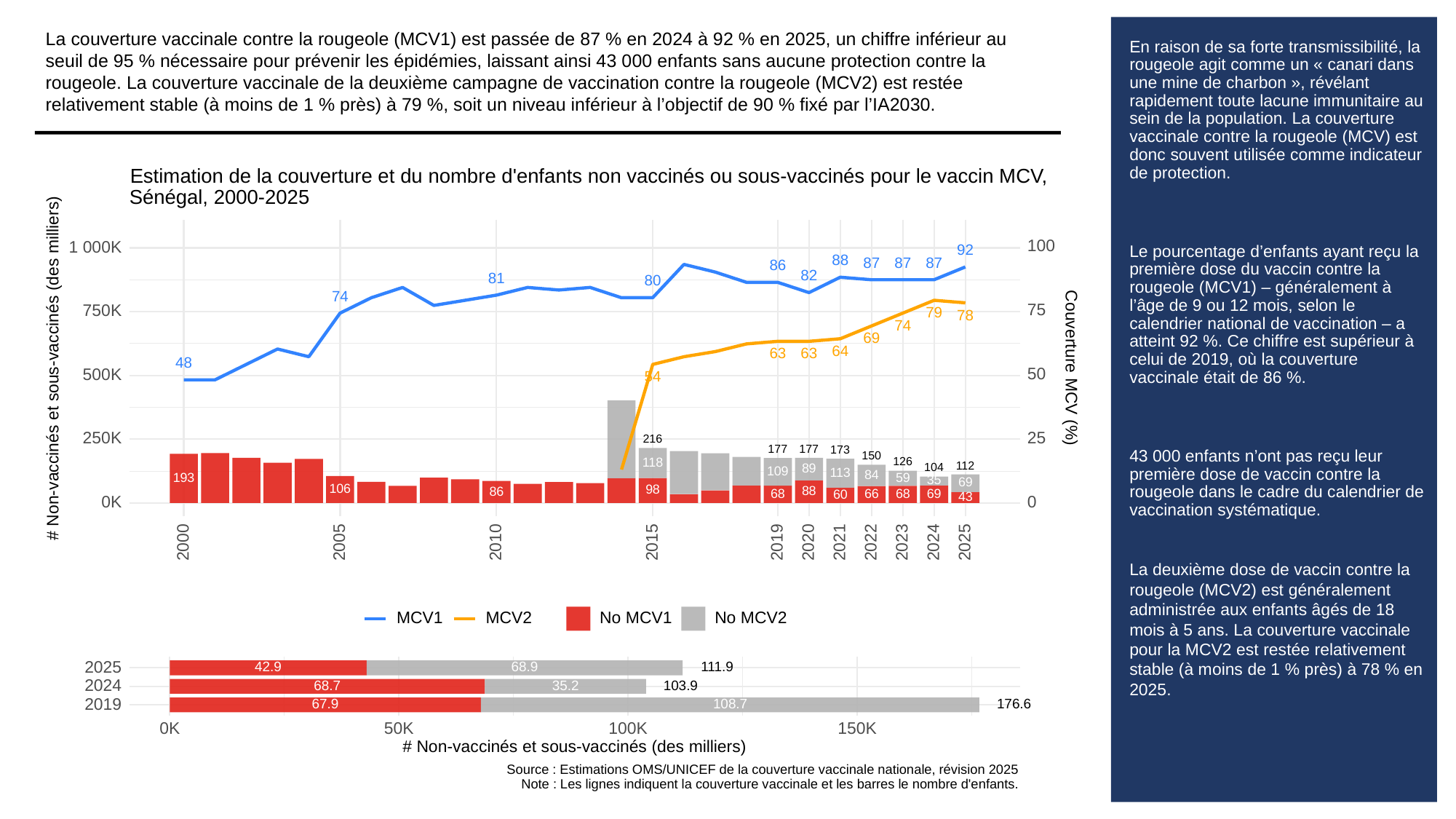

La couverture vaccinale contre la rougeole (MCV1) est passée de 87 % en 2024 à 92 % en 2025, un chiffre inférieur au seuil de 95 % nécessaire pour prévenir les épidémies, laissant ainsi 43 000 enfants sans aucune protection contre la rougeole. La couverture vaccinale de la deuxième campagne de vaccination contre la rougeole (MCV2) est restée relativement stable (à moins de 1 % près) à 79 %, soit un niveau inférieur à l’objectif de 90 % fixé par l’IA2030.
# En raison de sa forte transmissibilité, la rougeole agit comme un « canari dans une mine de charbon », révélant rapidement toute lacune immunitaire au sein de la population. La couverture vaccinale contre la rougeole (MCV) est donc souvent utilisée comme indicateur de protection.

Le pourcentage d’enfants ayant reçu la première dose du vaccin contre la rougeole (MCV1) – généralement à l’âge de 9 ou 12 mois, selon le calendrier national de vaccination – a atteint 92 %. Ce chiffre est supérieur à celui de 2019, où la couverture vaccinale était de 86 %.

43 000 enfants n’ont pas reçu leur première dose de vaccin contre la rougeole dans le cadre du calendrier de vaccination systématique.

La deuxième dose de vaccin contre la rougeole (MCV2) est généralement administrée aux enfants âgés de 18 mois à 5 ans. La couverture vaccinale pour la MCV2 est restée relativement stable (à moins de 1 % près) à 78 % en 2025.

Estimation de la couverture et du nombre d'enfants non vaccinés ou sous-vaccinés pour le vaccin MCV,
Sénégal, 2000-2025

100
1 000K
92

88
87
87
87
86

82
81
80

74

75
750K
79
78

74
69

64
63
63
48
# Non-vaccinés et sous-vaccinés (des milliers)
Couverture MCV (%)
50
500K
54

25
250K
216

177
177
173

150

126
118

112

104
89

109
113
84

59
193

35

69

106

98

88
86

69
68
68
66

60

43

0K
0

2023
2000
2005
2010
2015
2019
2020
2021
2022
2024
2025

MCV1
MCV2
No MCV1
No MCV2

2025
42.9
68.9
111.9

2024
35.2
103.9
68.7

2019
67.9
108.7
176.6

0K
50K
100K
150K
# Non-vaccinés et sous-vaccinés (des milliers)
Source : Estimations OMS/UNICEF de la couverture vaccinale nationale, révision 2025
Note : Les lignes indiquent la couverture vaccinale et les barres le nombre d'enfants.